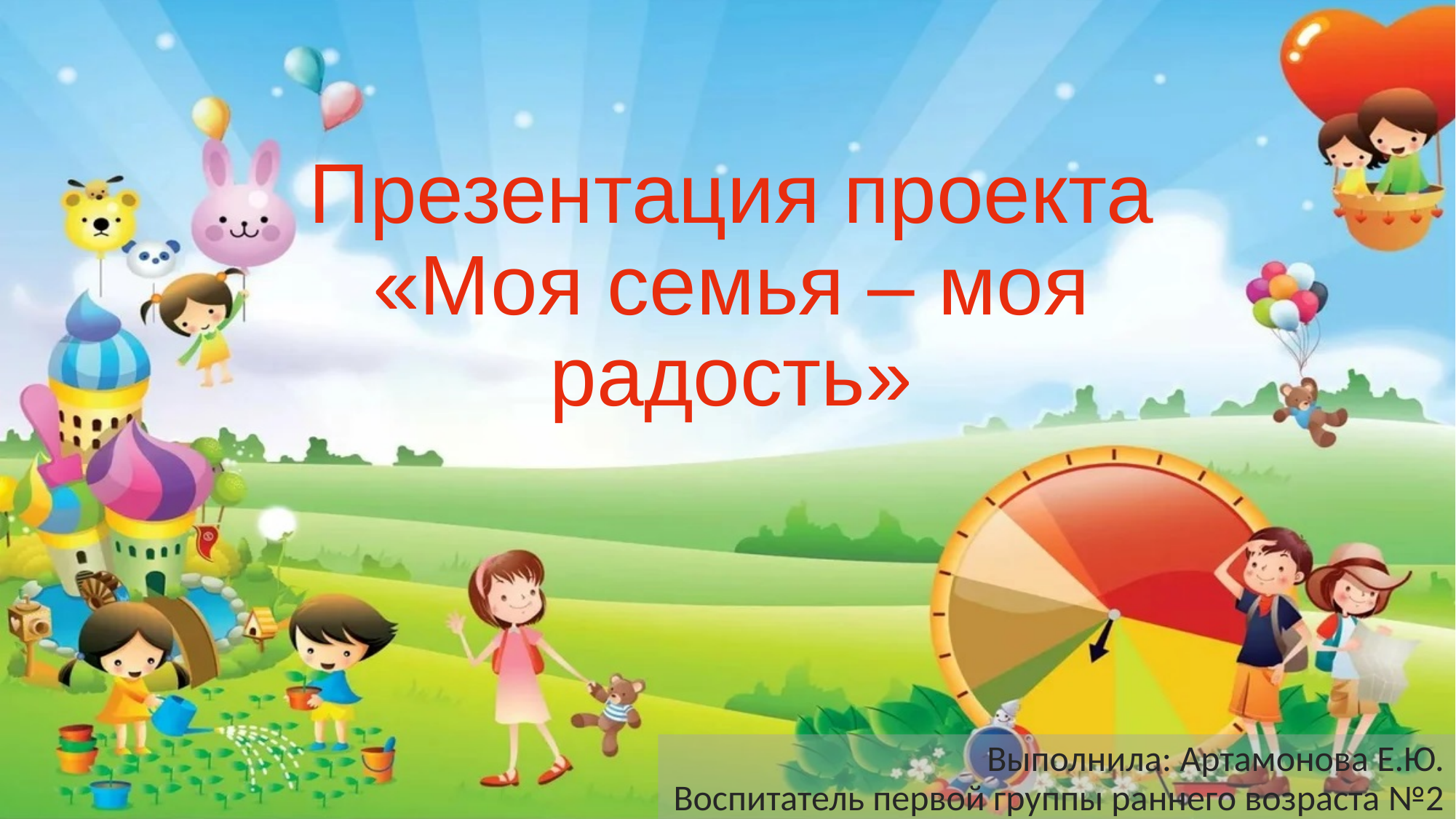

# Презентация проекта «Моя семья – моя радость»
Выполнила: Артамонова Е.Ю.
Воспитатель первой группы раннего возраста №2